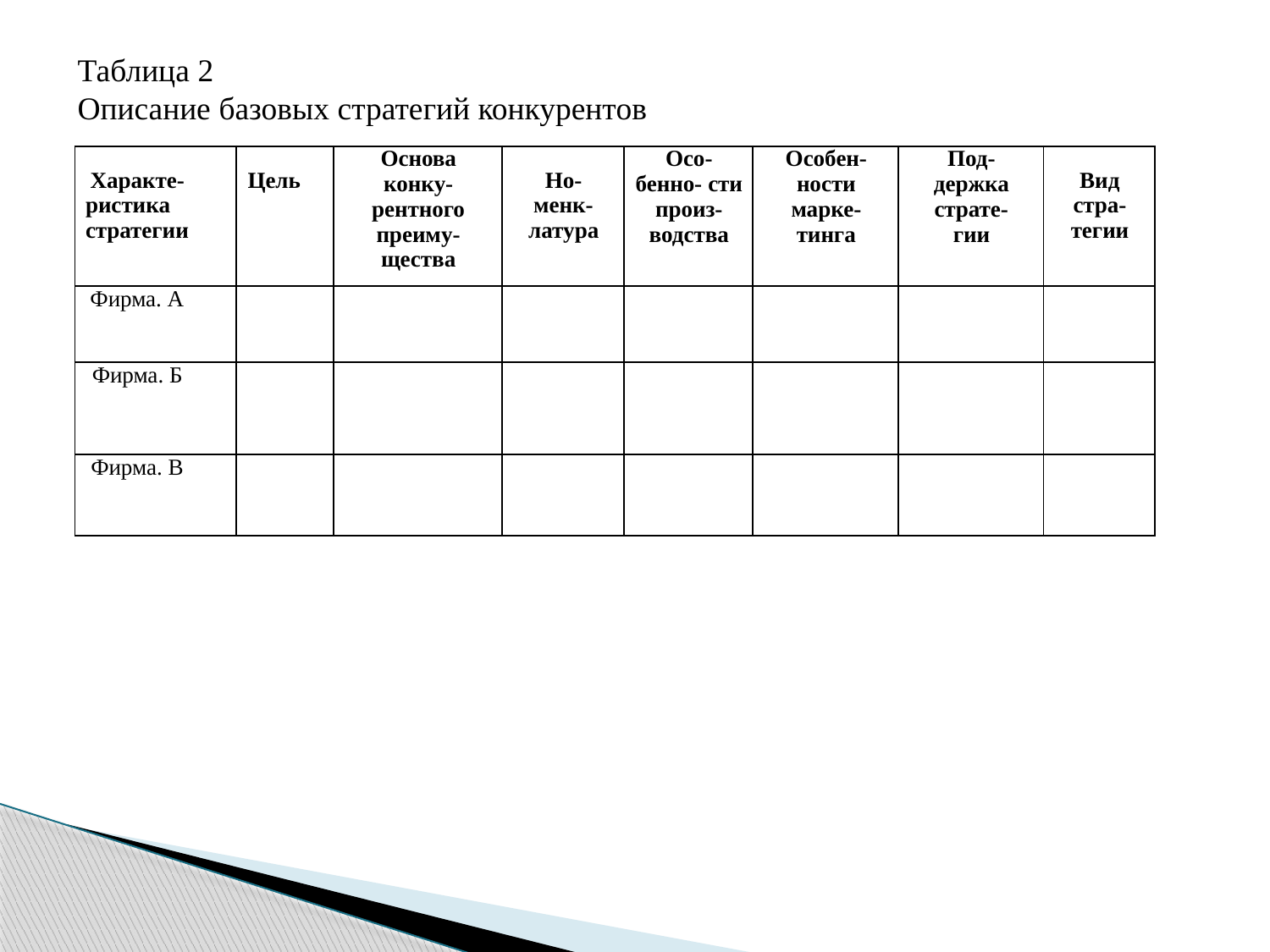

Таблица 2
Описание базовых стратегий конкурентов
| Характе- ристика стратегии | Цель | Основа конку- рентного преиму- щества | Но- менк- латура | Осо- бенно- сти произ- водства | Особен- ности марке- тинга | Под- держка страте- гии | Вид стра- тегии |
| --- | --- | --- | --- | --- | --- | --- | --- |
| Фирма. А |  |  |  |  |  |  |  |
| Фирма. Б |  |  |  |  |  |  |  |
| Фирма. В |  |  |  |  |  |  |  |